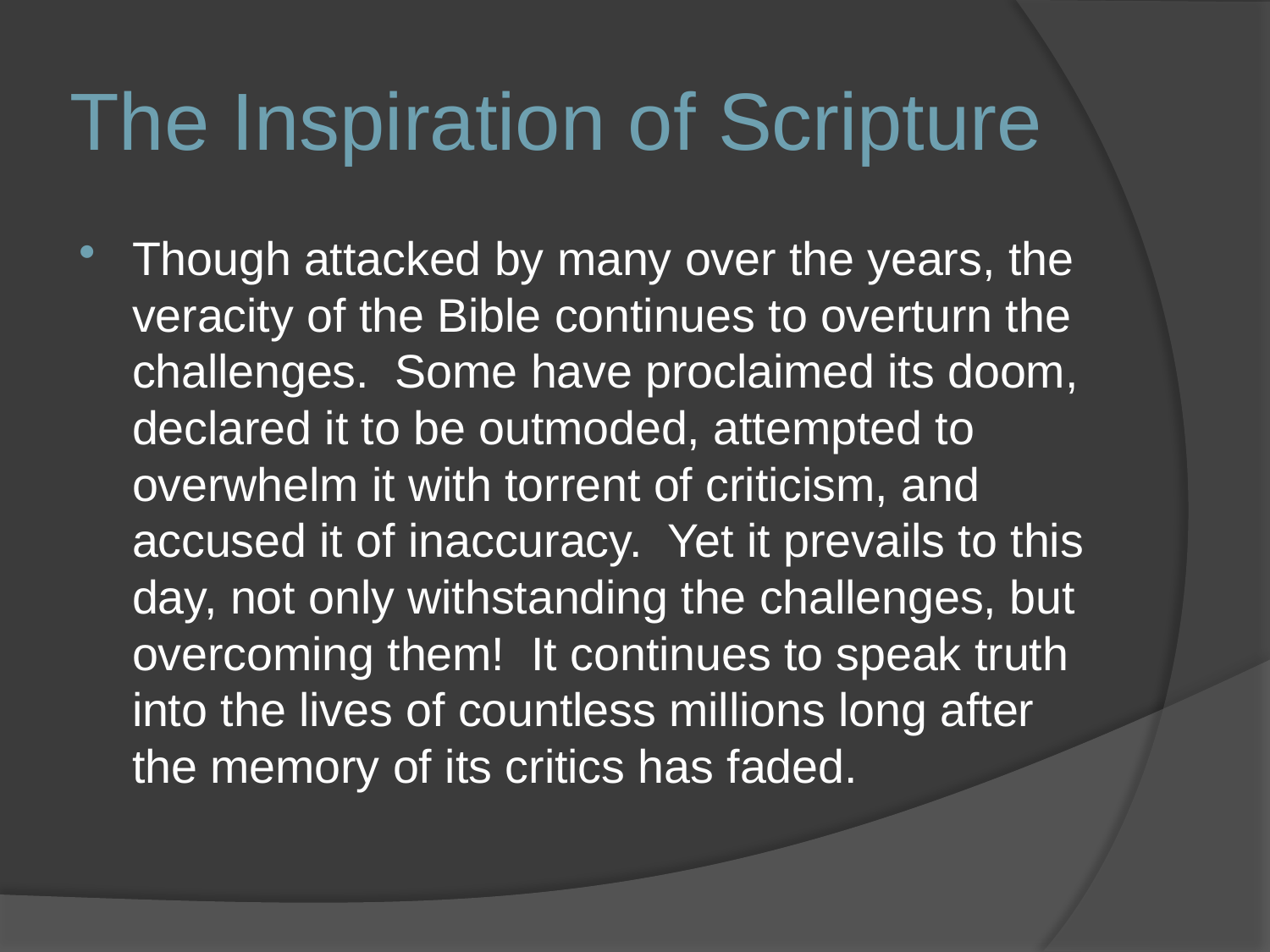

# The Inspiration of Scripture
Though attacked by many over the years, the veracity of the Bible continues to overturn the challenges.  Some have proclaimed its doom, declared it to be outmoded, attempted to overwhelm it with torrent of criticism, and accused it of inaccuracy.  Yet it prevails to this day, not only withstanding the challenges, but overcoming them!  It continues to speak truth into the lives of countless millions long after the memory of its critics has faded.